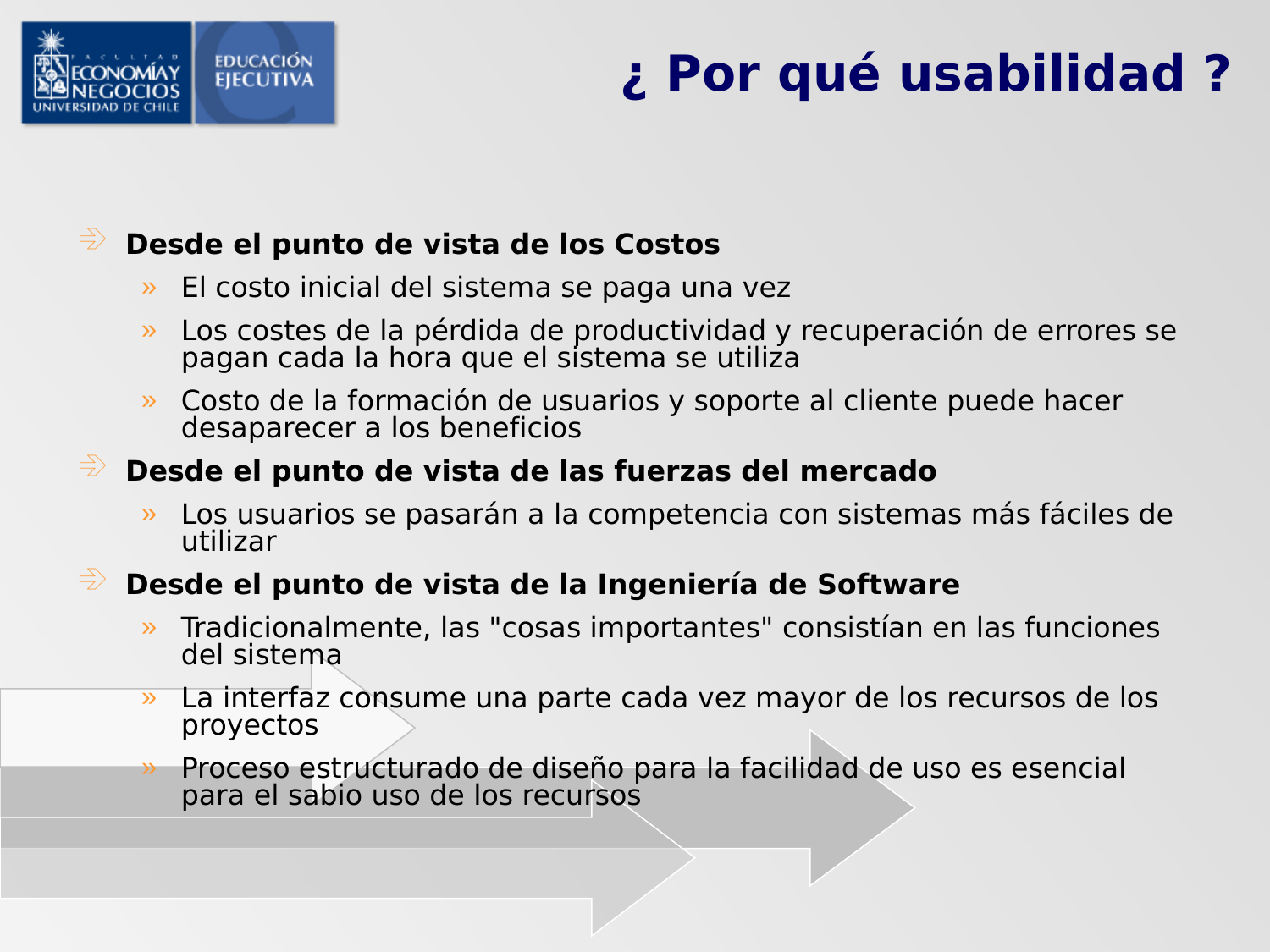

# ¿ Por qué usabilidad ?
Desde el punto de vista de los Costos
El costo inicial del sistema se paga una vez
Los costes de la pérdida de productividad y recuperación de errores se pagan cada la hora que el sistema se utiliza
Costo de la formación de usuarios y soporte al cliente puede hacer desaparecer a los beneficios
Desde el punto de vista de las fuerzas del mercado
Los usuarios se pasarán a la competencia con sistemas más fáciles de utilizar
Desde el punto de vista de la Ingeniería de Software
Tradicionalmente, las "cosas importantes" consistían en las funciones del sistema
La interfaz consume una parte cada vez mayor de los recursos de los proyectos
Proceso estructurado de diseño para la facilidad de uso es esencial para el sabio uso de los recursos